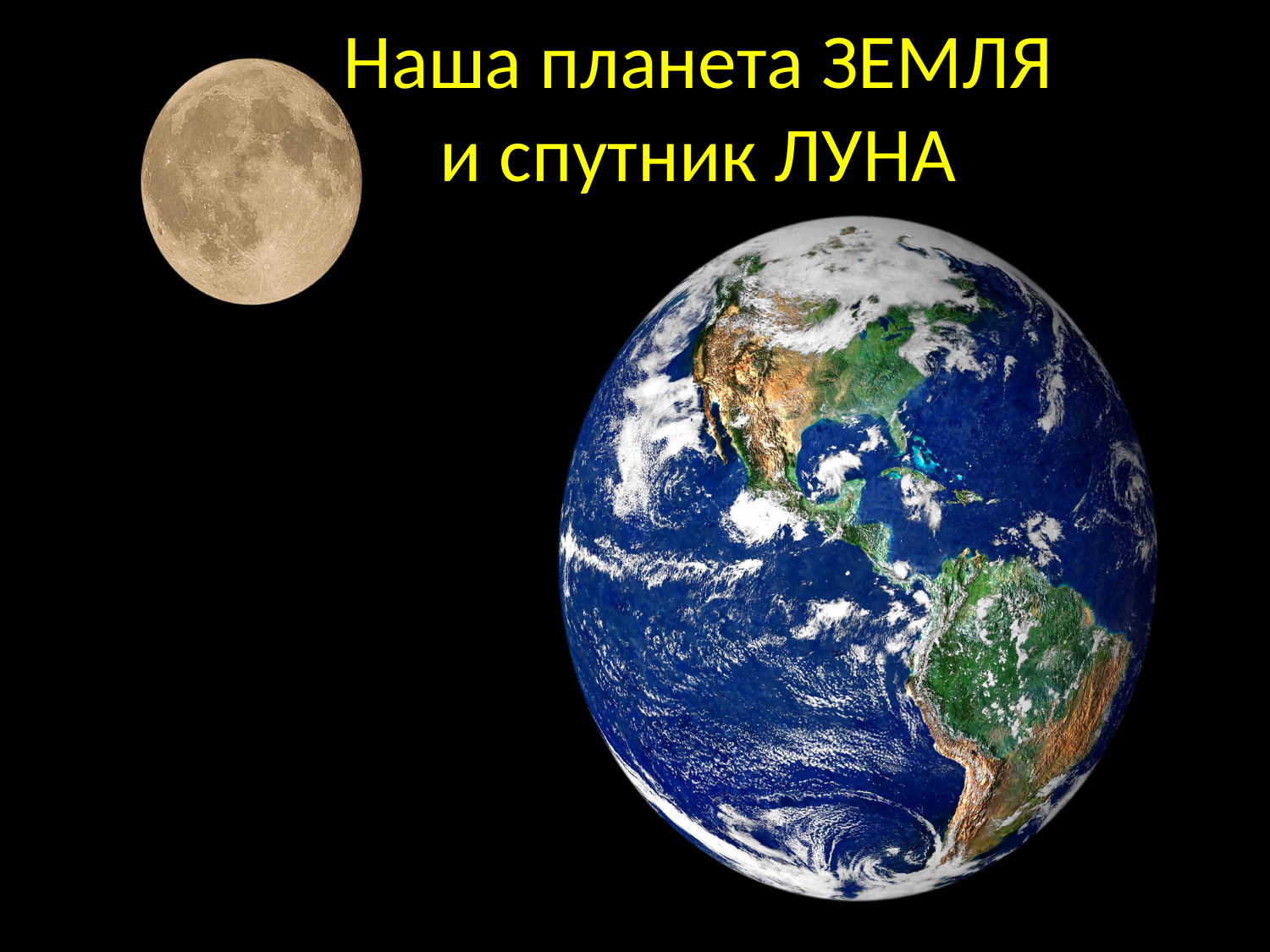

# Наша планета ЗЕМЛЯ и спутник ЛУНА